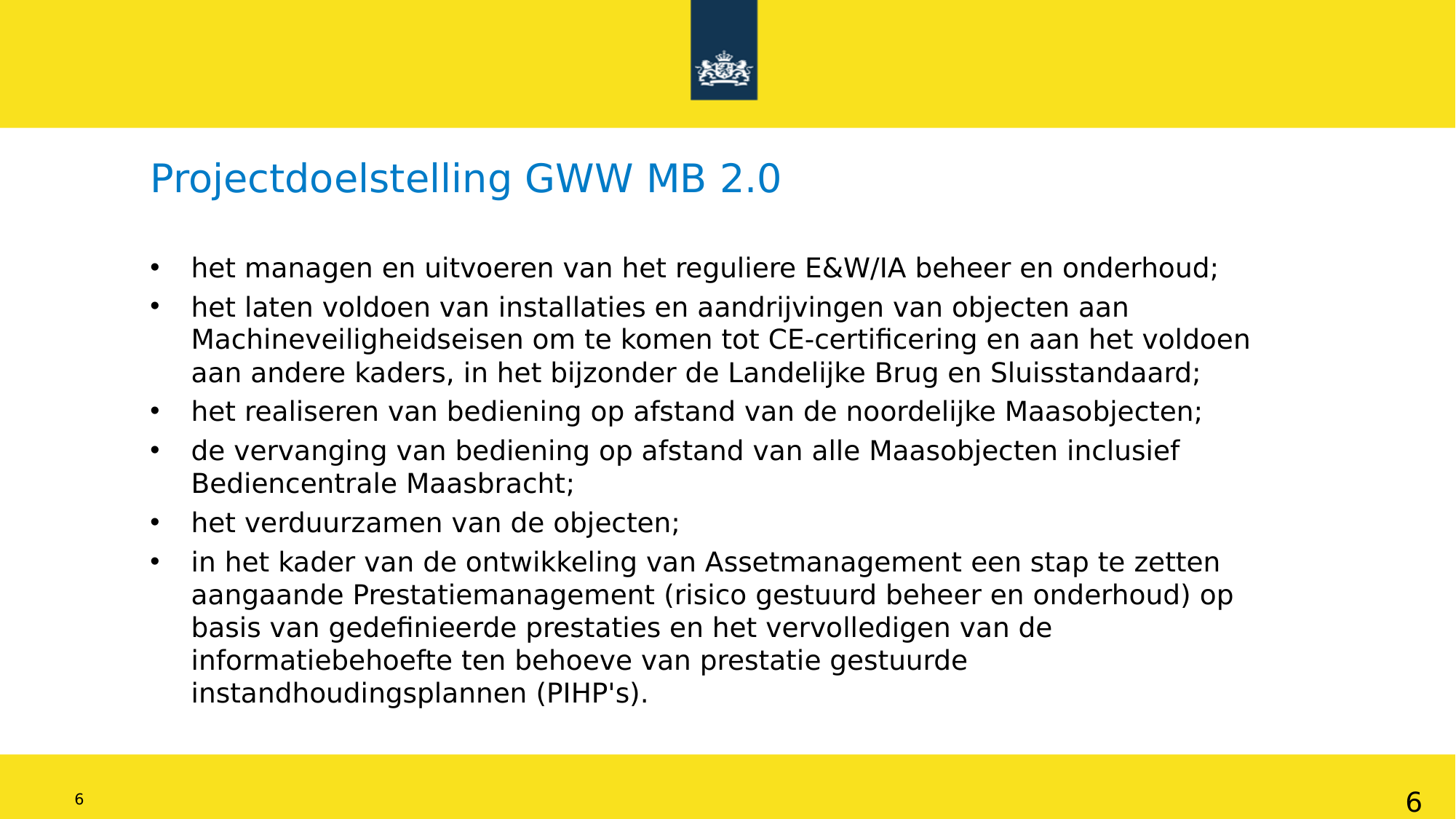

Projectdoelstelling GWW MB 2.0
het managen en uitvoeren van het reguliere E&W/IA beheer en onderhoud;
het laten voldoen van installaties en aandrijvingen van objecten aan Machineveiligheidseisen om te komen tot CE-certificering en aan het voldoen aan andere kaders, in het bijzonder de Landelijke Brug en Sluisstandaard;
het realiseren van bediening op afstand van de noordelijke Maasobjecten;
de vervanging van bediening op afstand van alle Maasobjecten inclusief Bediencentrale Maasbracht;
het verduurzamen van de objecten;
in het kader van de ontwikkeling van Assetmanagement een stap te zetten aangaande Prestatiemanagement (risico gestuurd beheer en onderhoud) op basis van gedefinieerde prestaties en het vervolledigen van de informatiebehoefte ten behoeve van prestatie gestuurde instandhoudingsplannen (PIHP's).
6